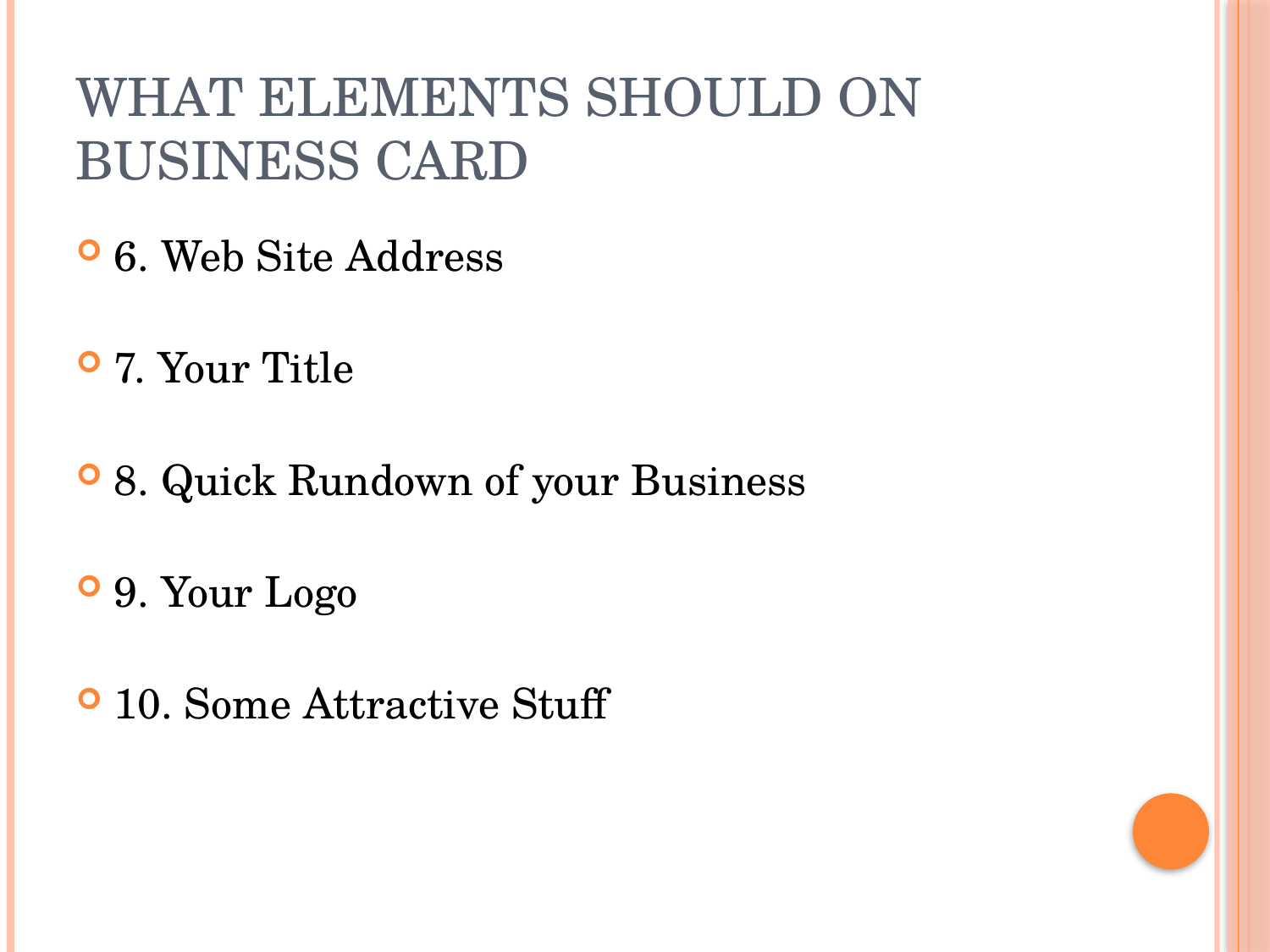

# What elements should on business card
6. Web Site Address
7. Your Title
8. Quick Rundown of your Business
9. Your Logo
10. Some Attractive Stuff